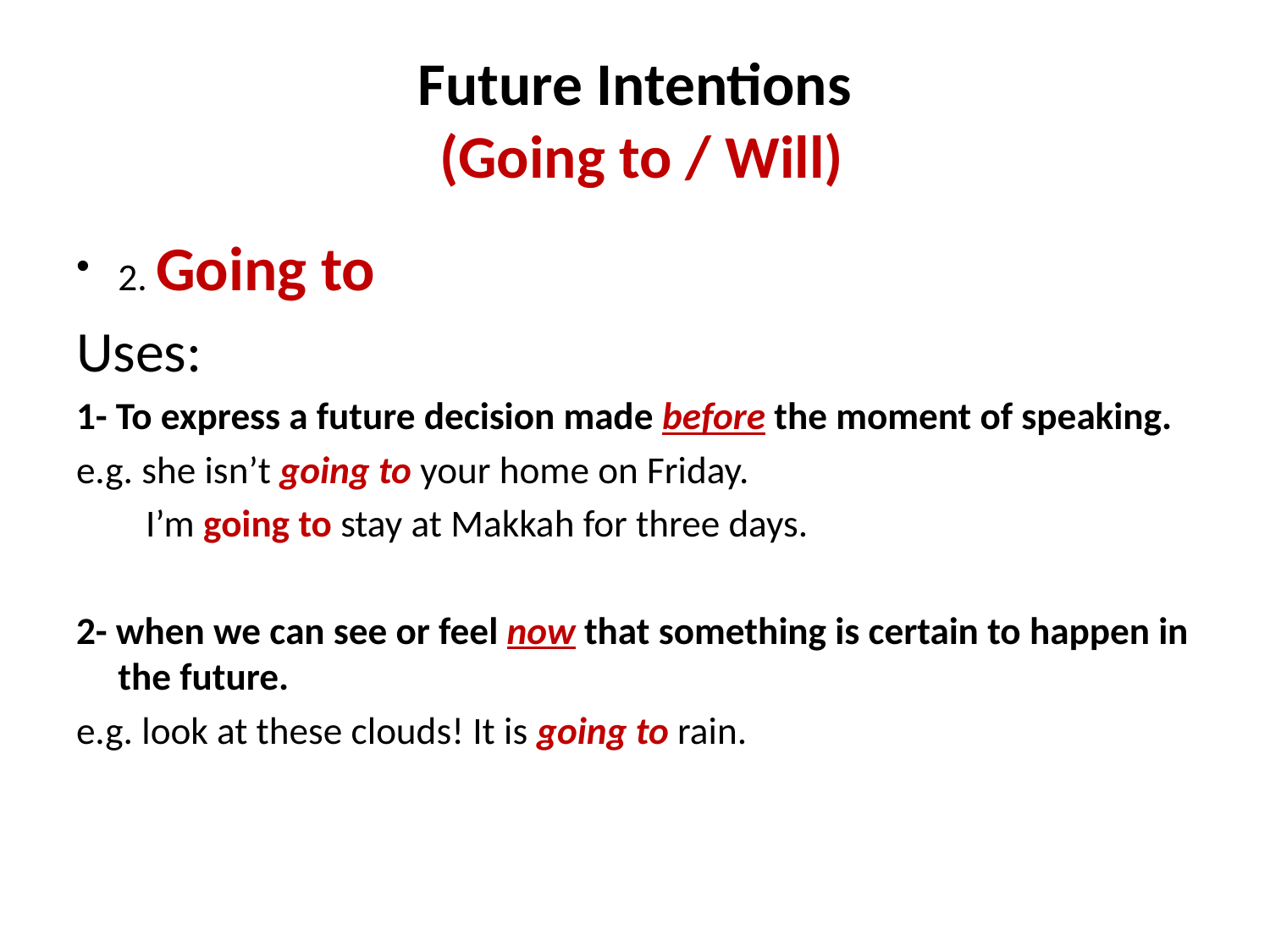

# Future Intentions (Going to / Will)
2. Going to
Uses:
1- To express a future decision made before the moment of speaking.
e.g. she isn’t going to your home on Friday.
        I’m going to stay at Makkah for three days.

2- when we can see or feel now that something is certain to happen in the future.
e.g. look at these clouds! It is going to rain.